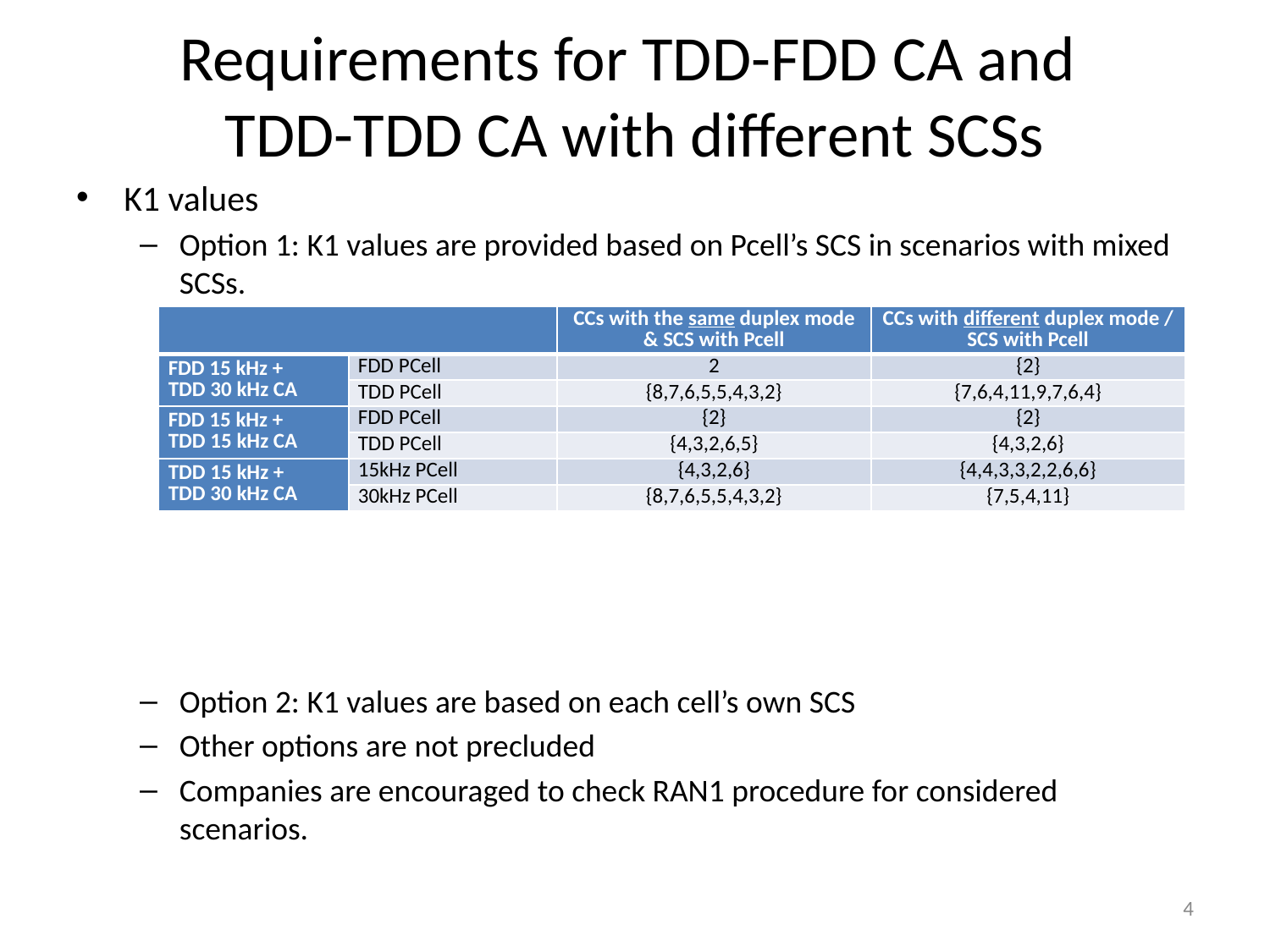

# Requirements for TDD-FDD CA and TDD-TDD CA with different SCSs
K1 values
Option 1: K1 values are provided based on Pcell’s SCS in scenarios with mixed SCSs.

Option 2: K1 values are based on each cell’s own SCS
Other options are not precluded
Companies are encouraged to check RAN1 procedure for considered scenarios.
|  |  | CCs with the same duplex mode & SCS with Pcell | CCs with different duplex mode / SCS with Pcell |
| --- | --- | --- | --- |
| FDD 15 kHz + TDD 30 kHz CA | FDD PCell | 2 | {2} |
|  | TDD PCell | {8,7,6,5,5,4,3,2} | {7,6,4,11,9,7,6,4} |
| FDD 15 kHz + TDD 15 kHz CA | FDD PCell | {2} | {2} |
|  | TDD PCell | {4,3,2,6,5} | {4,3,2,6} |
| TDD 15 kHz + TDD 30 kHz CA | 15kHz PCell | {4,3,2,6} | {4,4,3,3,2,2,6,6} |
|  | 30kHz PCell | {8,7,6,5,5,4,3,2} | {7,5,4,11} |
4